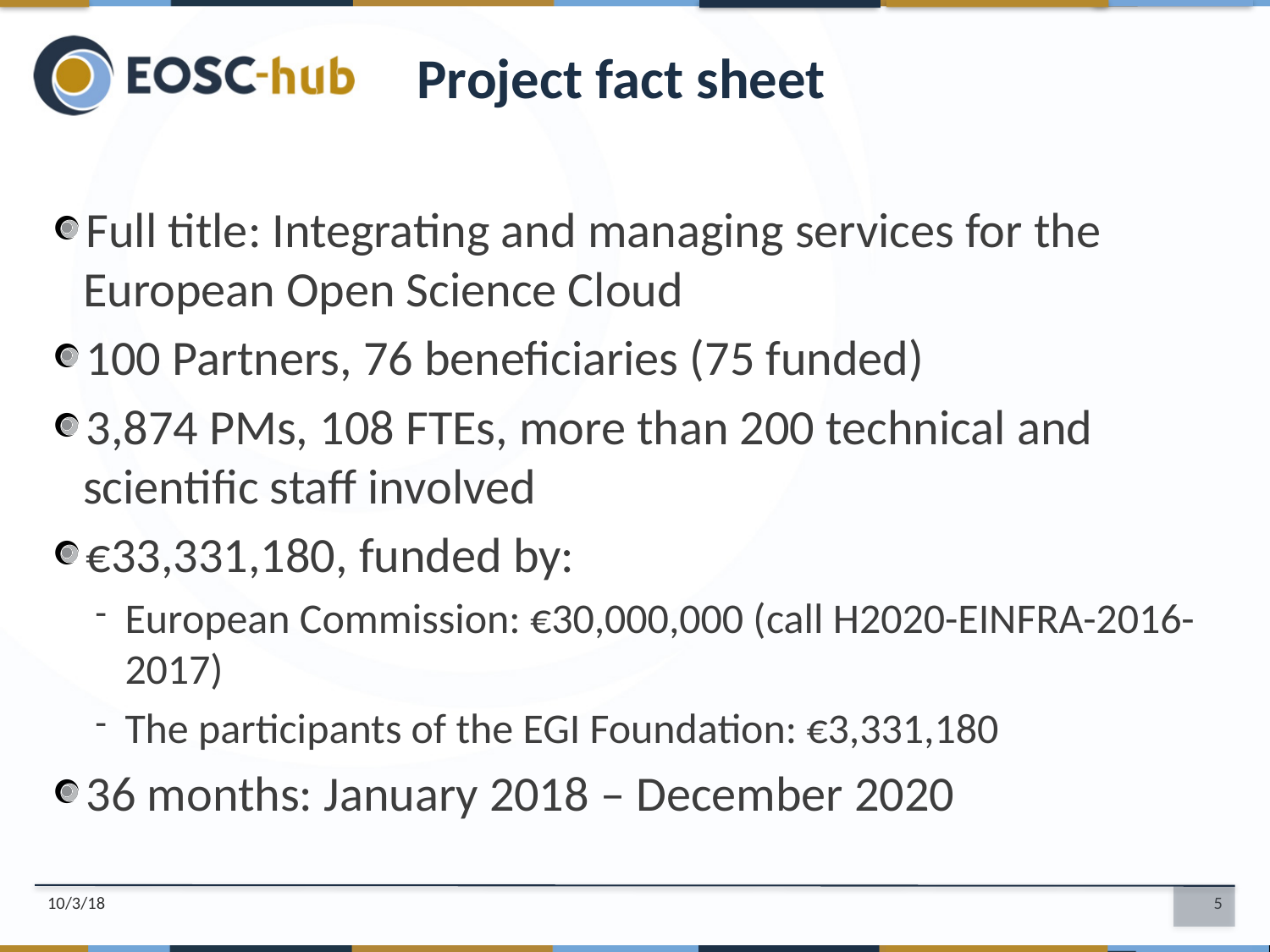

Project fact sheet
Full title: Integrating and managing services for the European Open Science Cloud
100 Partners, 76 beneficiaries (75 funded)
3,874 PMs, 108 FTEs, more than 200 technical and scientific staff involved
€33,331,180, funded by:
European Commission: €30,000,000 (call H2020-EINFRA-2016-2017)
The participants of the EGI Foundation: €3,331,180
36 months: January 2018 – December 2020
10/3/18
5